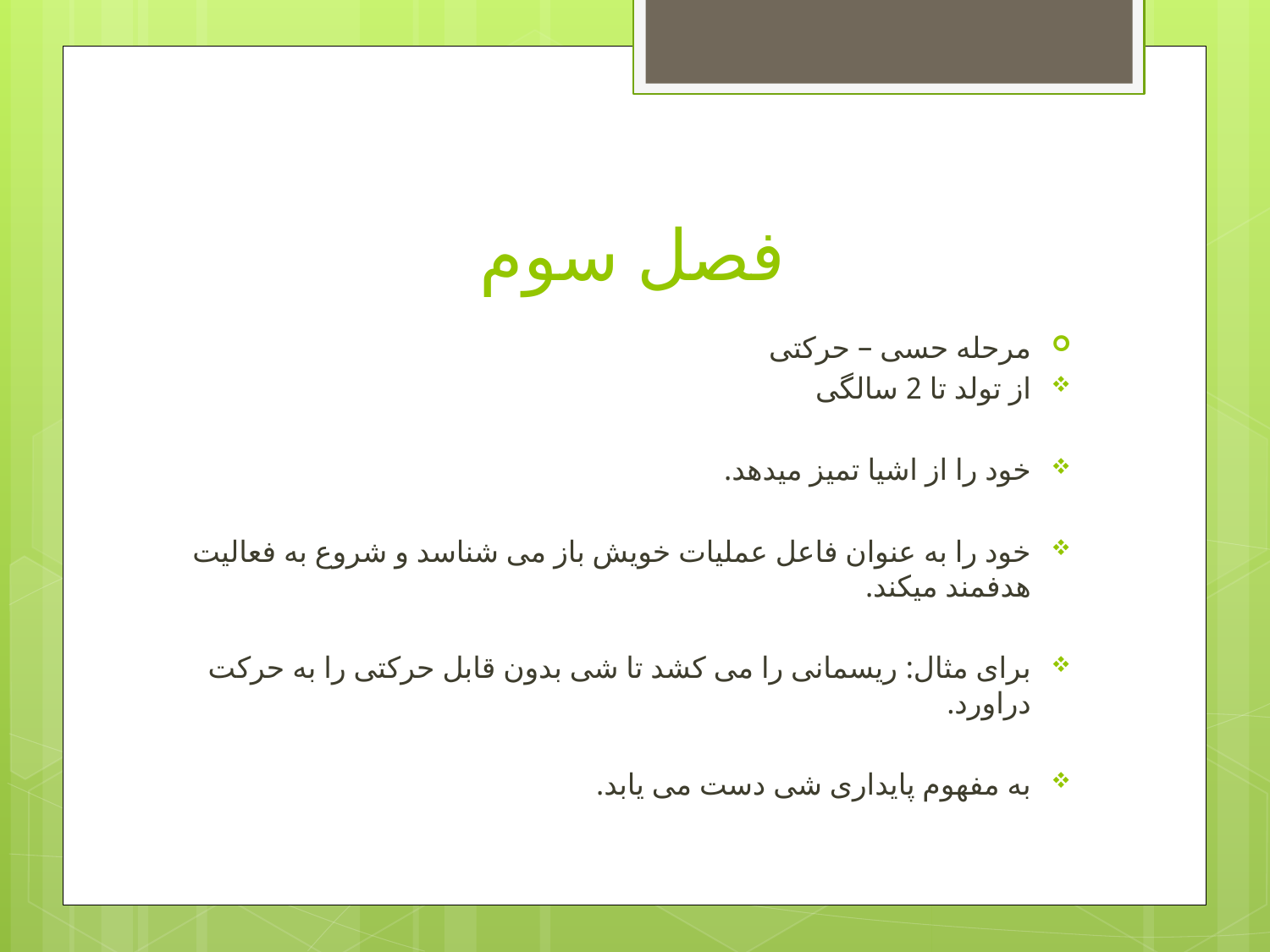

# فصل سوم
مرحله حسی – حرکتی
از تولد تا 2 سالگی

خود را از اشیا تمیز میدهد.

خود را به عنوان فاعل عملیات خویش باز می شناسد و شروع به فعالیت هدفمند میکند.

برای مثال: ریسمانی را می کشد تا شی بدون قابل حرکتی را به حرکت دراورد.

به مفهوم پایداری شی دست می یابد.